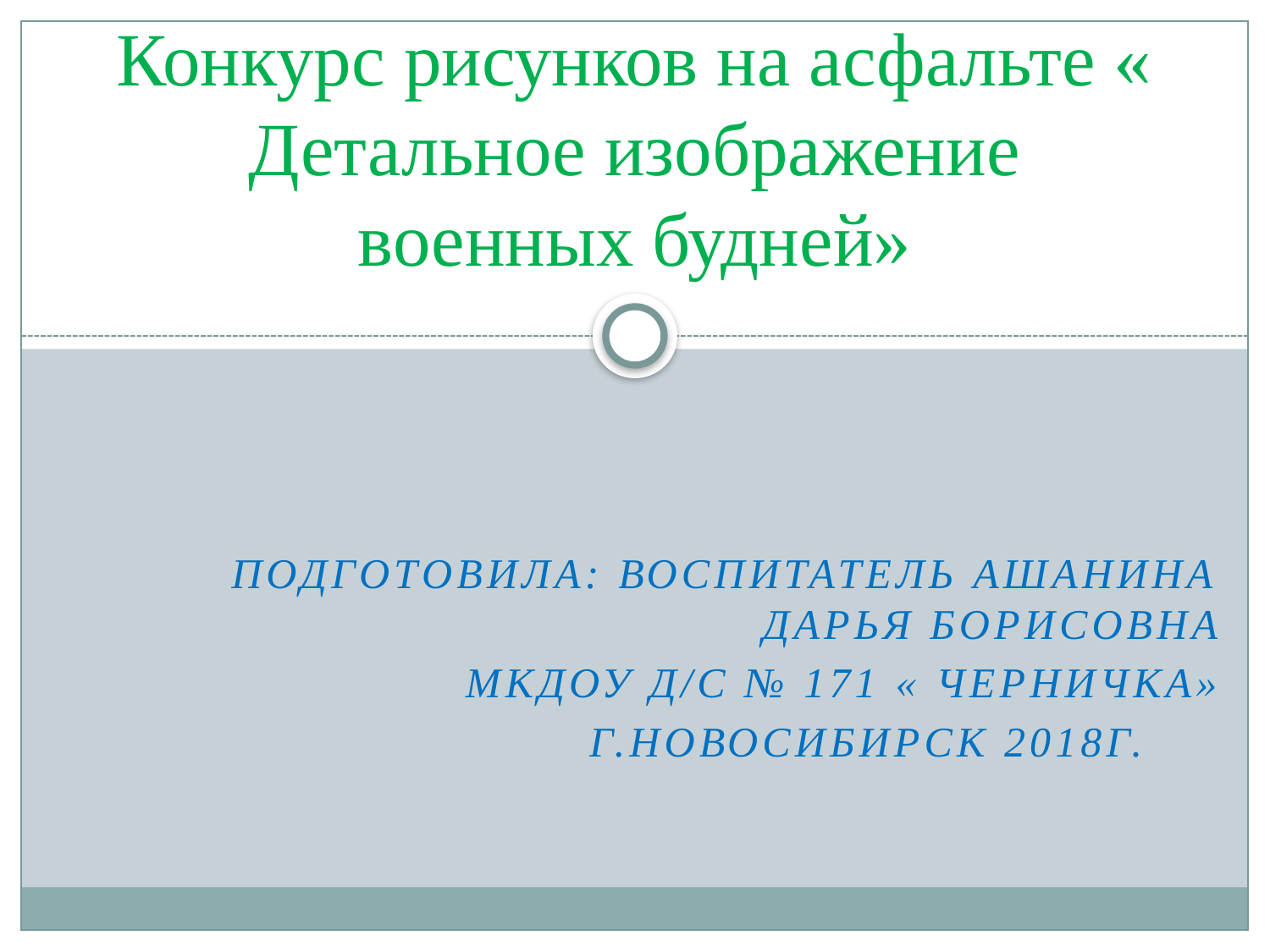

# Конкурс рисунков на асфальте « Детальное изображение военных будней»
Подготовила: воспитатель Ашанина Дарья Борисовна
МКДОУ д/с № 171 « Черничка»
г.Новосибирск 2018г.